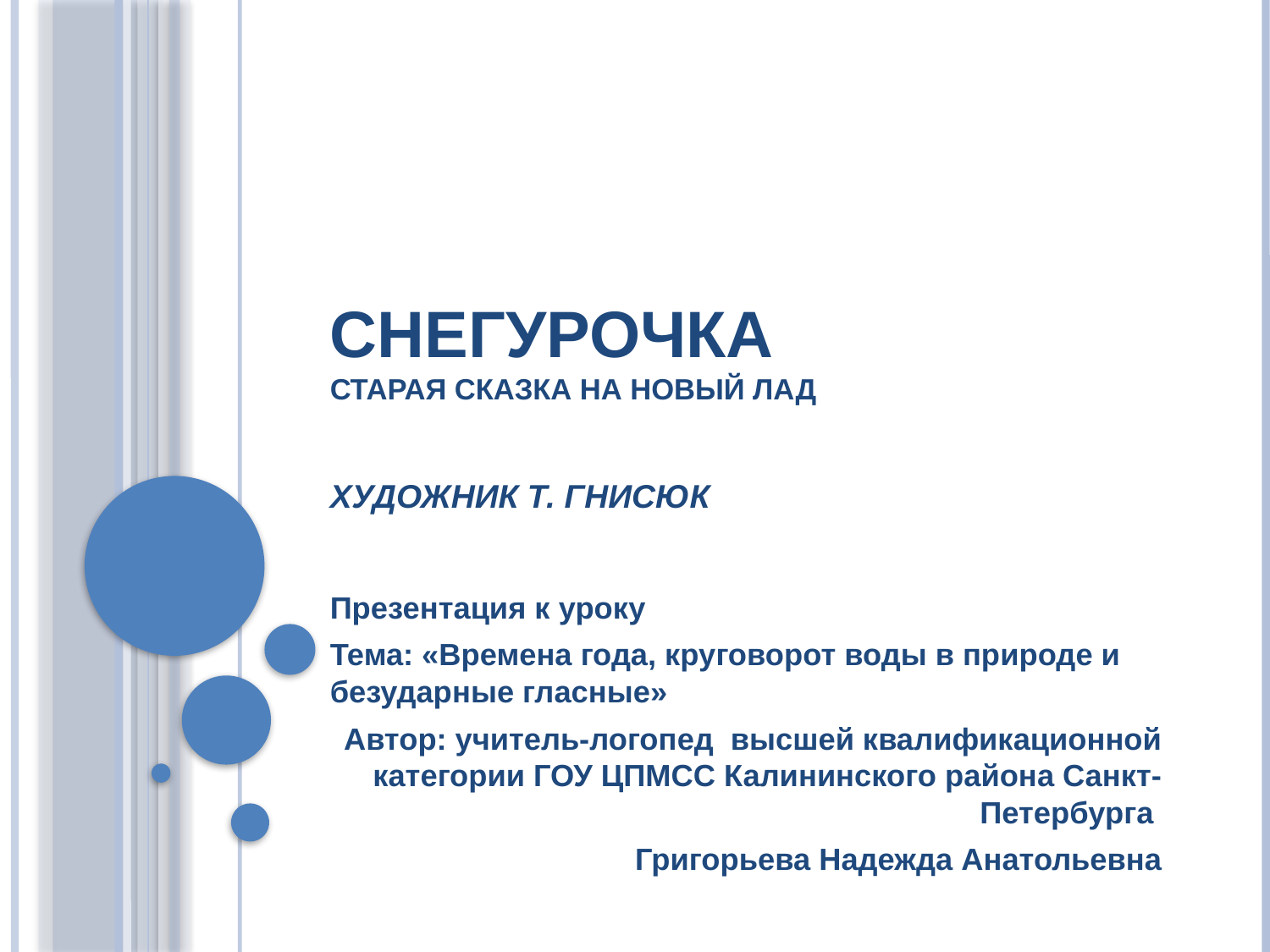

# СНЕГУРОЧКА старая сказка на новый лад художник Т. Гнисюк
Презентация к уроку
Тема: «Времена года, круговорот воды в природе и безударные гласные»
Автор: учитель-логопед  высшей квалификационной категории ГОУ ЦПМСС Калининского района Санкт-Петербурга
Григорьева Надежда Анатольевна